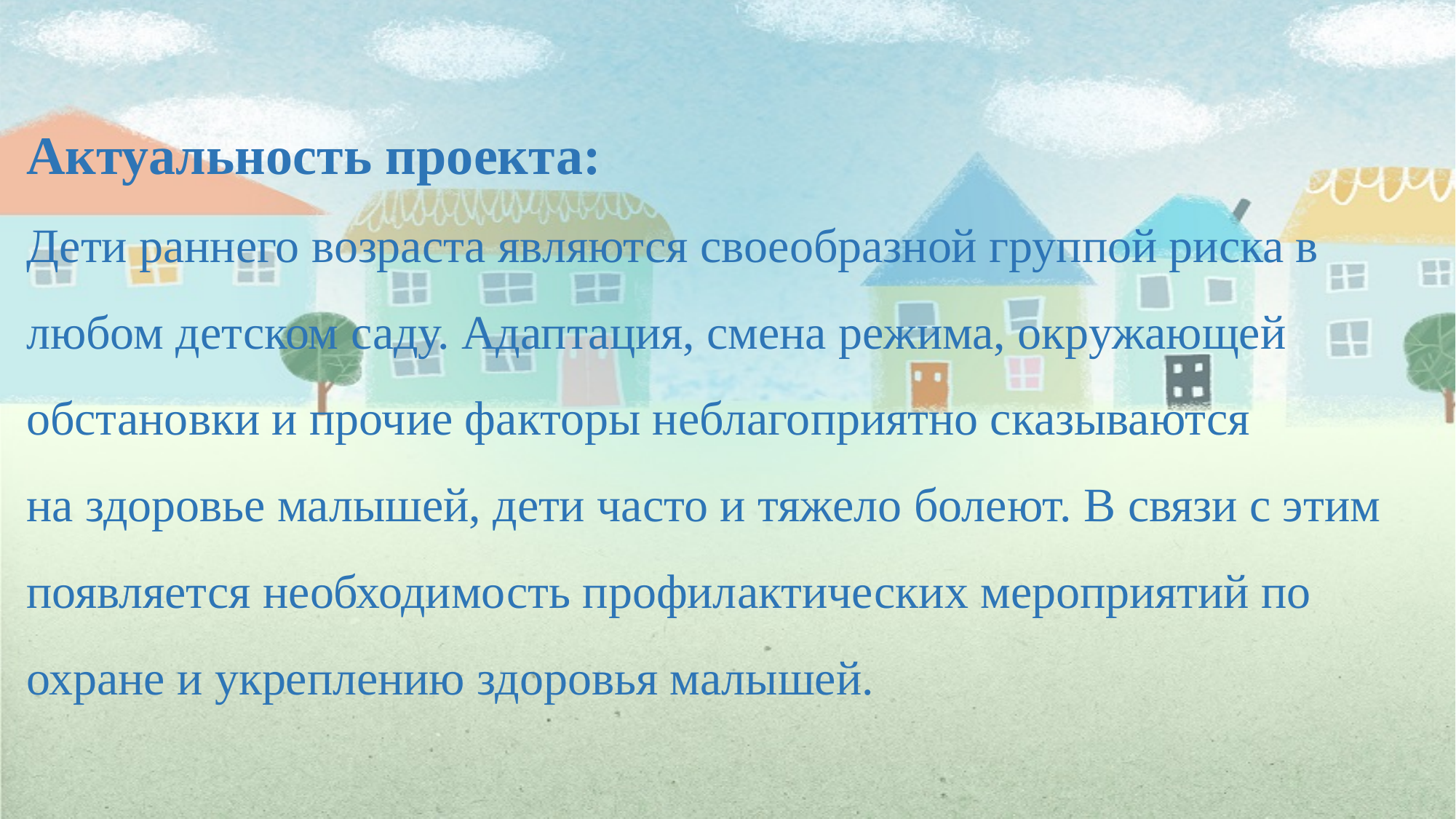

# Актуальность проекта: Дети раннего возраста являются своеобразной группой риска в любом детском саду. Адаптация, смена режима, окружающей обстановки и прочие факторы неблагоприятно сказываются на здоровье малышей, дети часто и тяжело болеют. В связи с этим появляется необходимость профилактических мероприятий по охране и укреплению здоровья малышей.